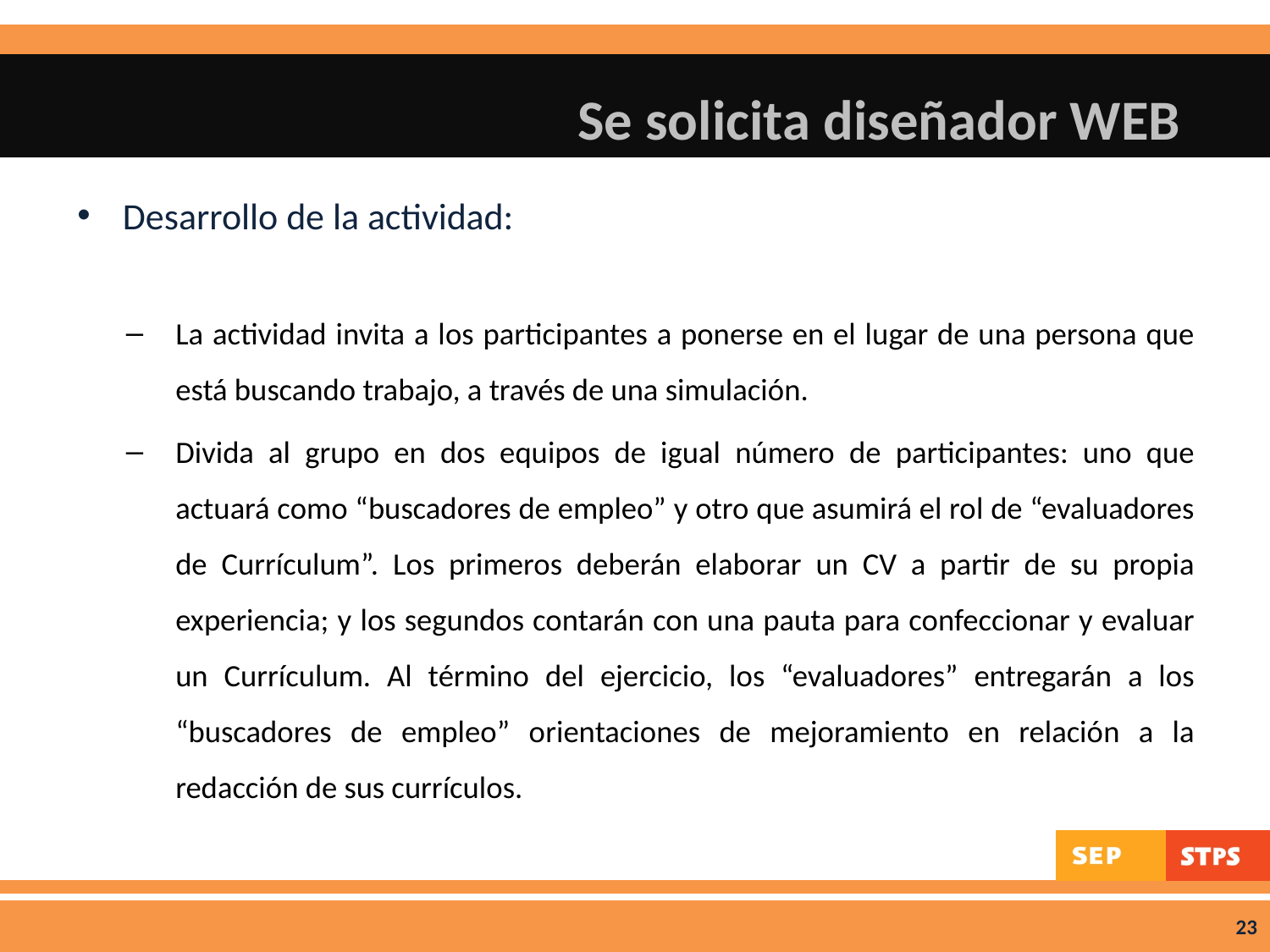

# Se solicita diseñador WEB
Desarrollo de la actividad:

La actividad invita a los participantes a ponerse en el lugar de una persona que está buscando trabajo, a través de una simulación.
Divida al grupo en dos equipos de igual número de participantes: uno que actuará como “buscadores de empleo” y otro que asumirá el rol de “evaluadores de Currículum”. Los primeros deberán elaborar un CV a partir de su propia experiencia; y los segundos contarán con una pauta para confeccionar y evaluar un Currículum. Al término del ejercicio, los “evaluadores” entregarán a los “buscadores de empleo” orientaciones de mejoramiento en relación a la redacción de sus currículos.

23